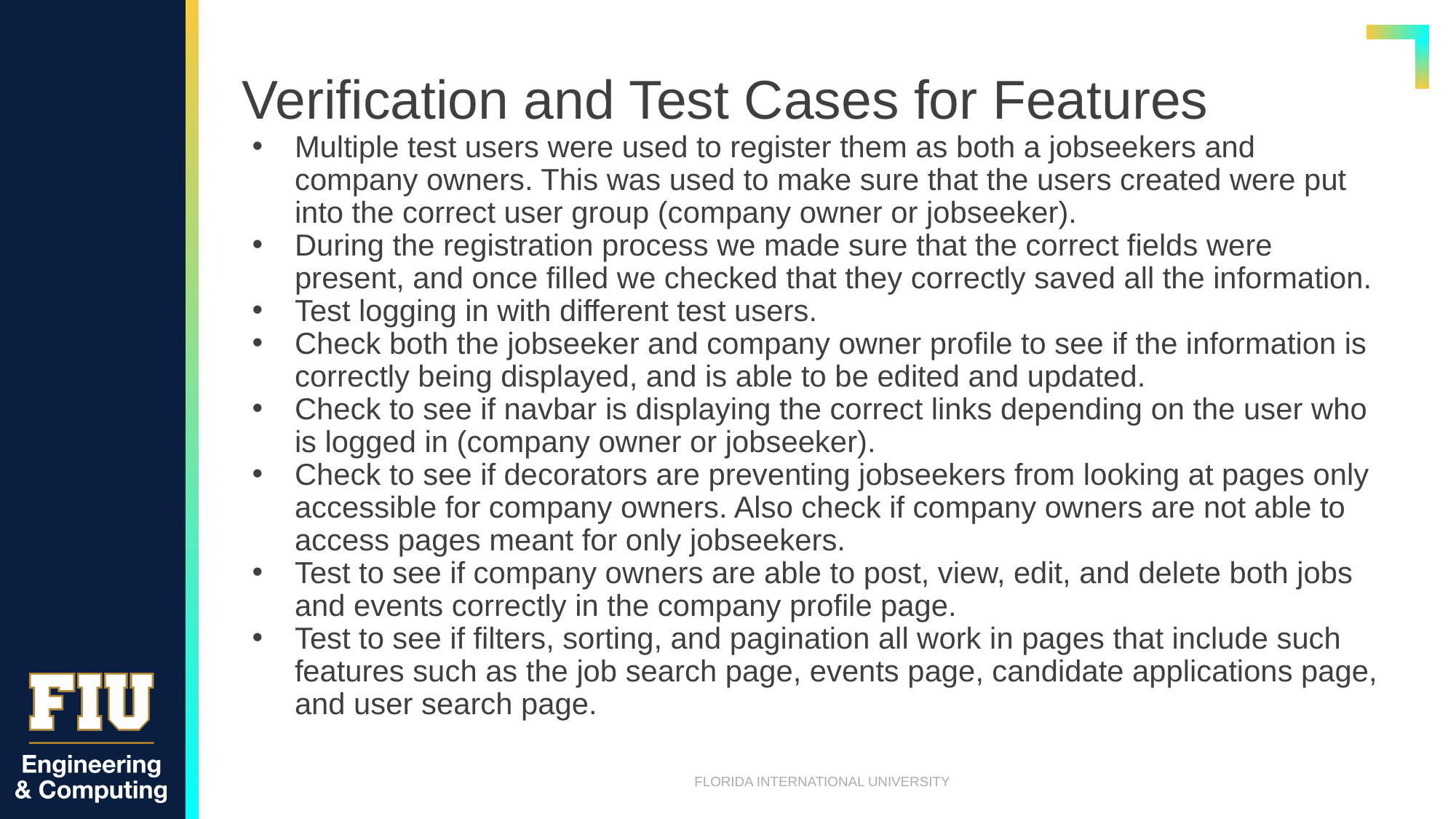

# Verification and Test Cases for Features
Multiple test users were used to register them as both a jobseekers and company owners. This was used to make sure that the users created were put into the correct user group (company owner or jobseeker).
During the registration process we made sure that the correct fields were present, and once filled we checked that they correctly saved all the information.
Test logging in with different test users.
Check both the jobseeker and company owner profile to see if the information is correctly being displayed, and is able to be edited and updated.
Check to see if navbar is displaying the correct links depending on the user who is logged in (company owner or jobseeker).
Check to see if decorators are preventing jobseekers from looking at pages only accessible for company owners. Also check if company owners are not able to access pages meant for only jobseekers.
Test to see if company owners are able to post, view, edit, and delete both jobs and events correctly in the company profile page.
Test to see if filters, sorting, and pagination all work in pages that include such features such as the job search page, events page, candidate applications page, and user search page.